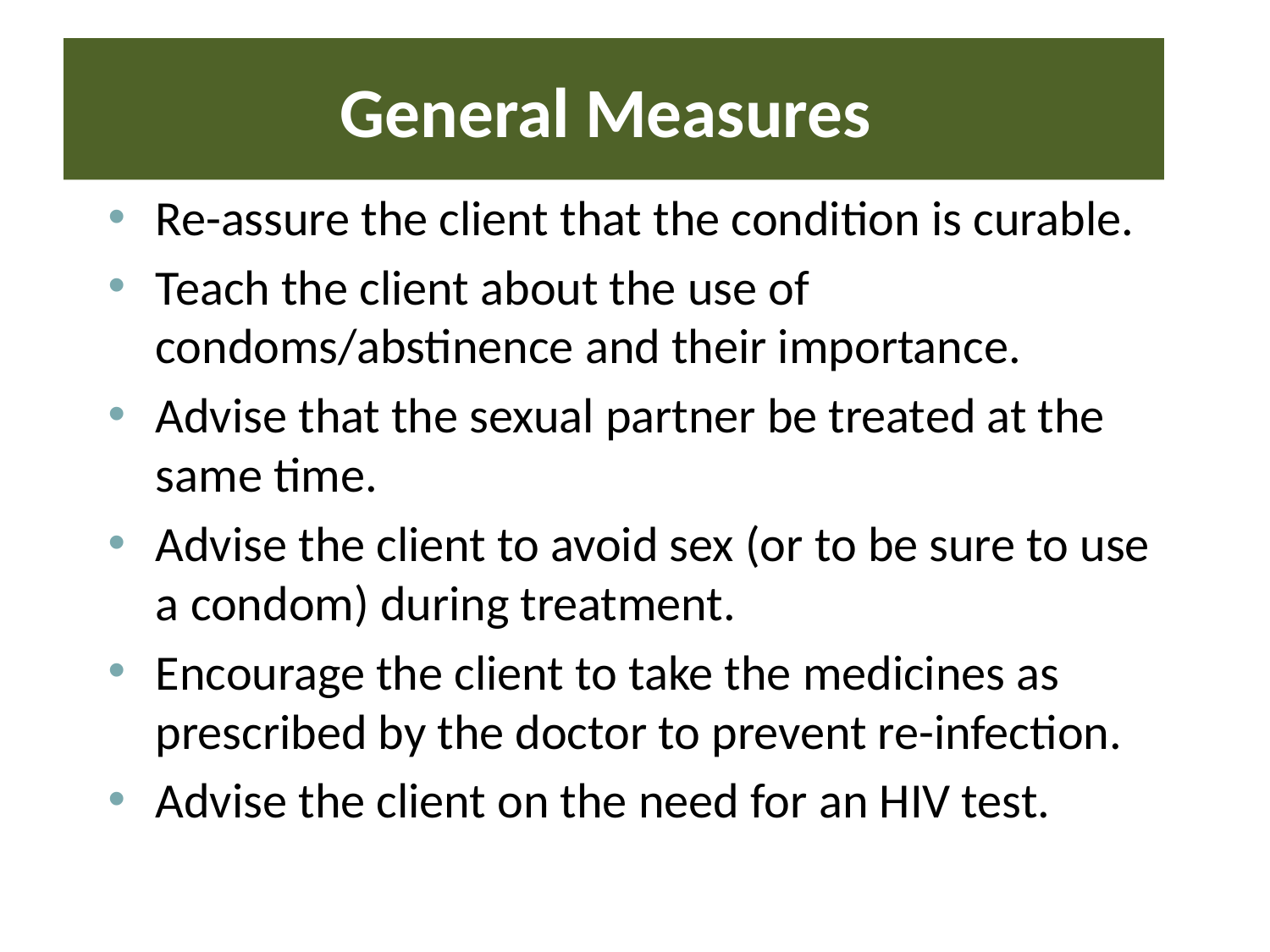

# General Measures
Re-assure the client that the condition is curable.
Teach the client about the use of condoms/abstinence and their importance.
Advise that the sexual partner be treated at the same time.
Advise the client to avoid sex (or to be sure to use a condom) during treatment.
Encourage the client to take the medicines as prescribed by the doctor to prevent re-infection.
Advise the client on the need for an HIV test.